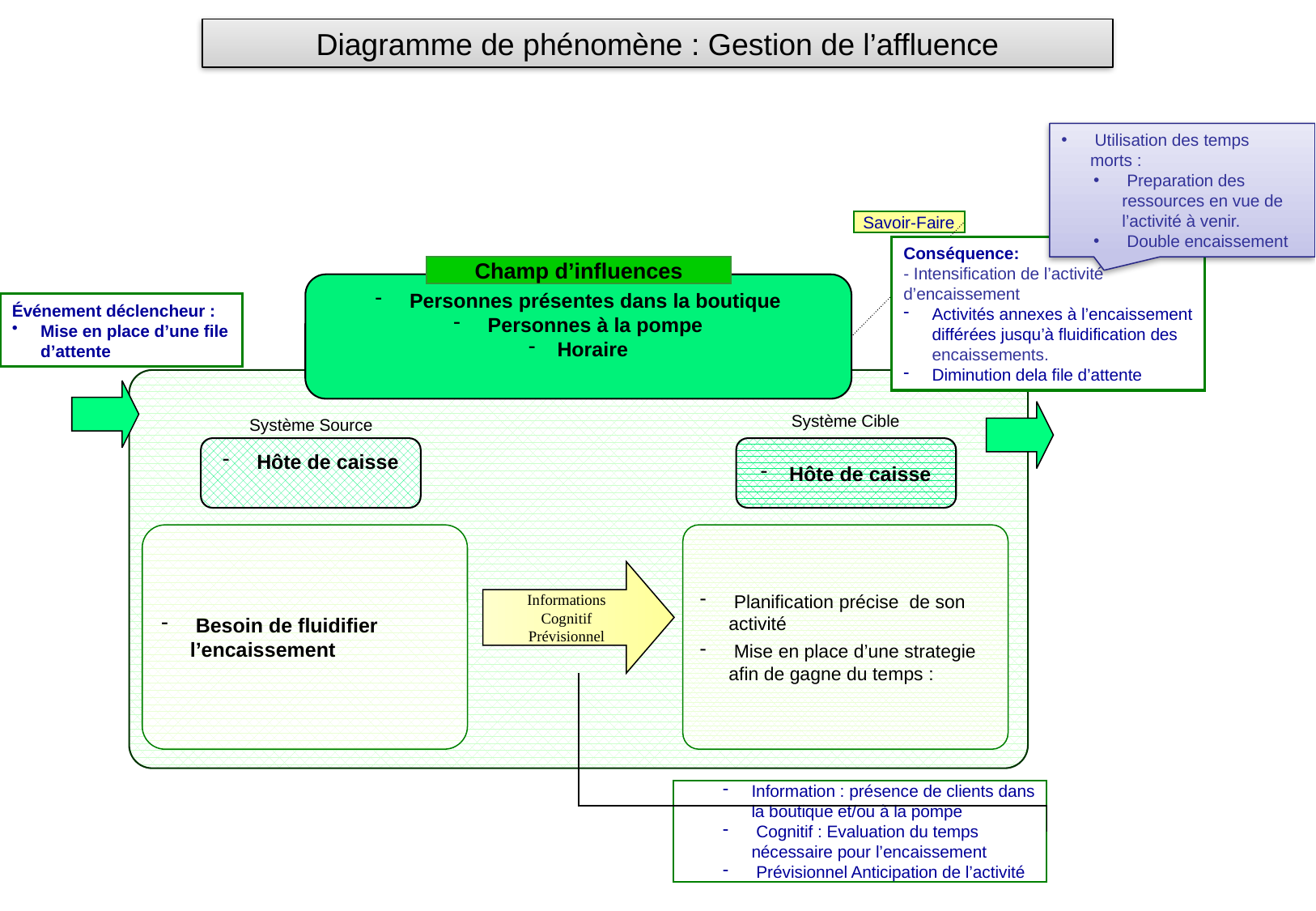

Diagramme de phénomène : Gestion de l’affluence
 Utilisation des temps morts :
 Preparation des ressources en vue de l’activité à venir.
 Double encaissement
Savoir-Faire
Conséquence:
- Intensification de l’activité d’encaissement
Activités annexes à l’encaissement différées jusqu’à fluidification des encaissements.
Diminution dela file d’attente
Champ d’influences
 Personnes présentes dans la boutique
 Personnes à la pompe
Horaire

Événement déclencheur :
Mise en place d’une file d’attente

Système Cible
Système Source
 Hôte de caisse

Hôte de caisse
 Besoin de fluidifier l’encaissement
 Planification précise  de son activité
 Mise en place d’une strategie afin de gagne du temps :
Informations
Cognitif
Prévisionnel
Information : présence de clients dans la boutique et/ou à la pompe
 Cognitif : Evaluation du temps nécessaire pour l’encaissement
 Prévisionnel Anticipation de l’activité